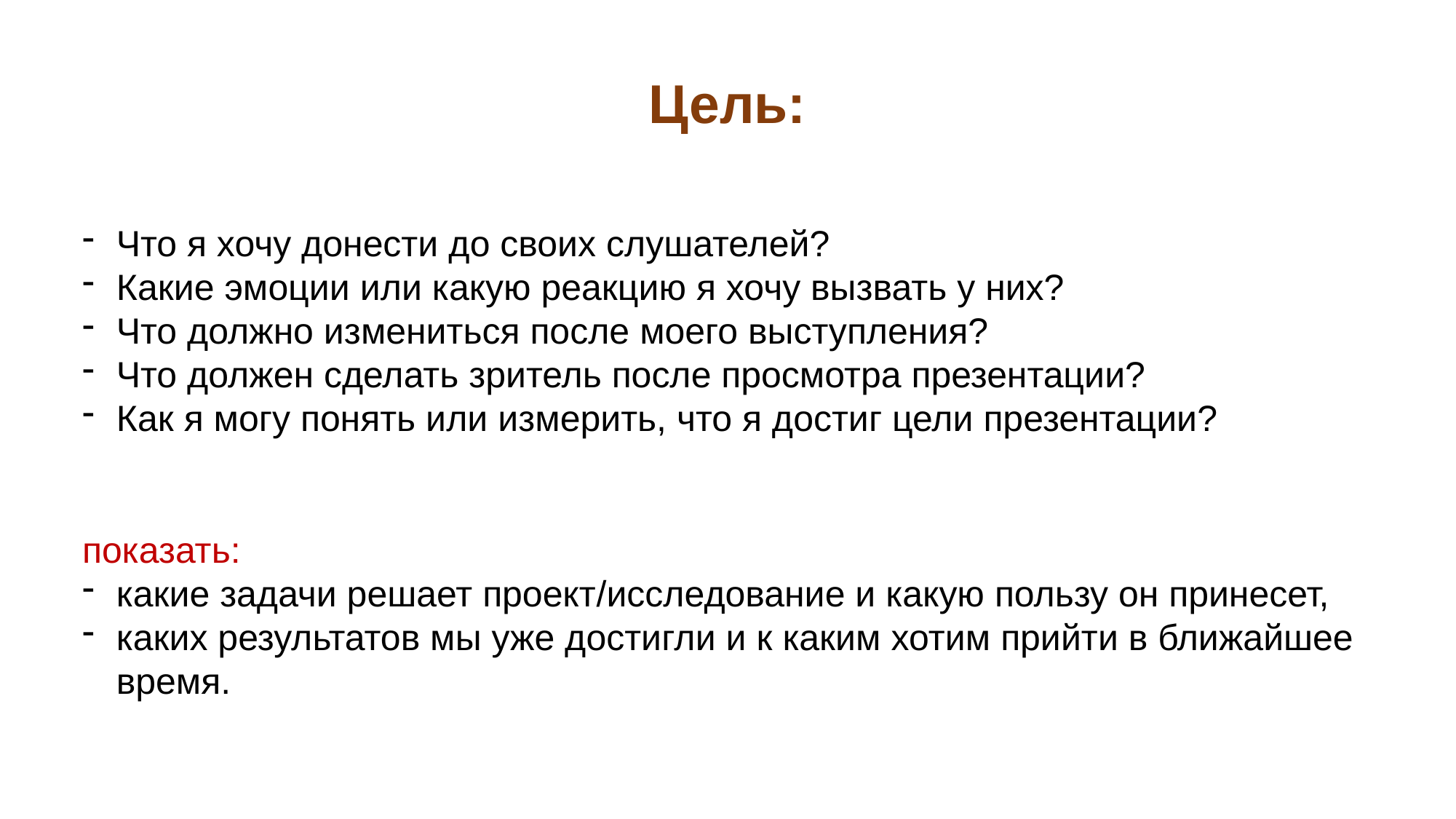

Цель:
Что я хочу донести до своих слушателей?
Какие эмоции или какую реакцию я хочу вызвать у них?
Что должно измениться после моего выступления?
Что должен сделать зритель после просмотра презентации?
Как я могу понять или измерить, что я достиг цели презентации?

показать:
какие задачи решает проект/исследование и какую пользу он принесет,
каких результатов мы уже достигли и к каким хотим прийти в ближайшее время.